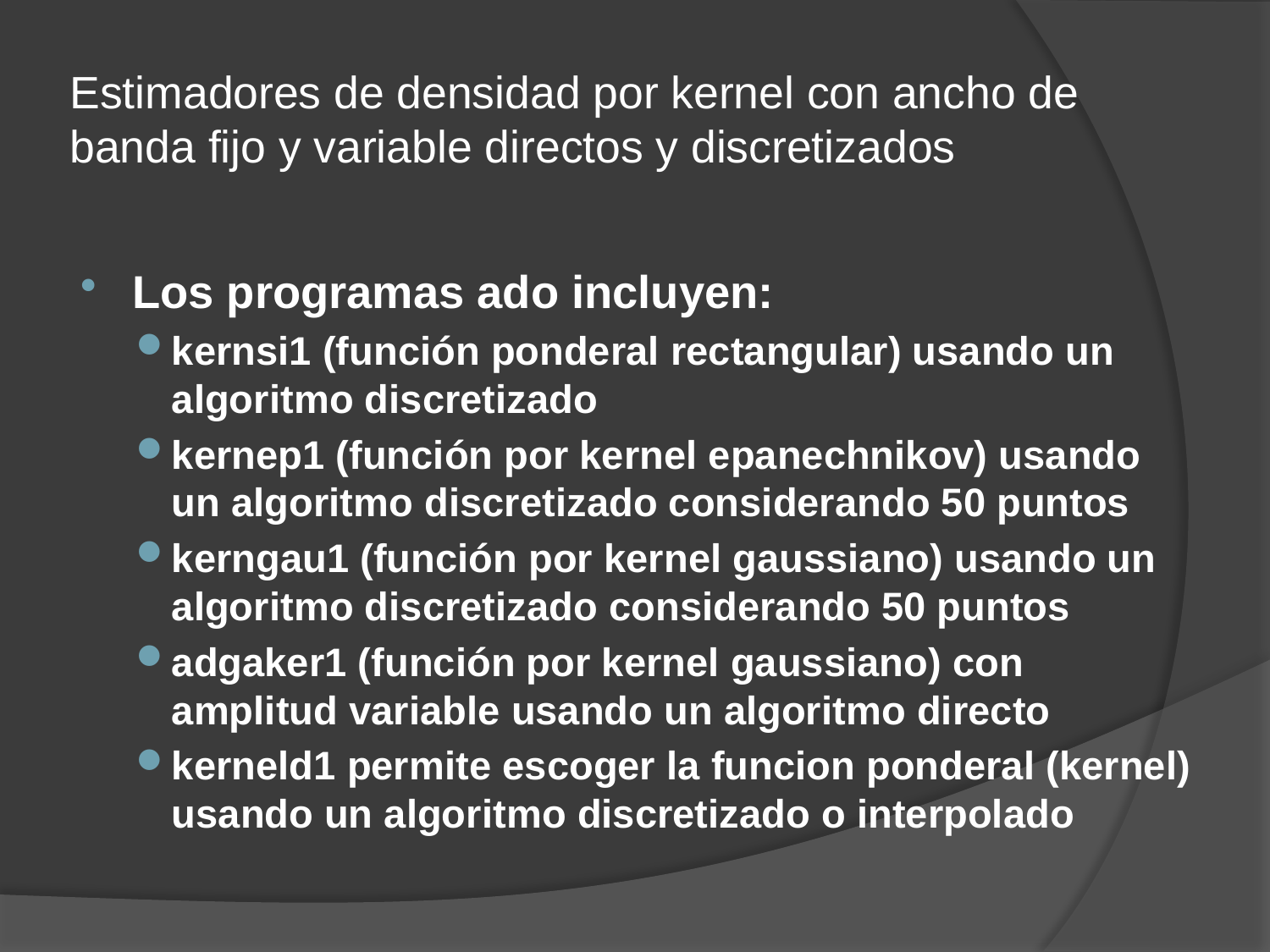

# Estimadores de densidad por kernel con ancho de banda fijo y variable directos y discretizados
Los programas ado incluyen:
kernsi1 (función ponderal rectangular) usando un algoritmo discretizado
kernep1 (función por kernel epanechnikov) usando un algoritmo discretizado considerando 50 puntos
kerngau1 (función por kernel gaussiano) usando un algoritmo discretizado considerando 50 puntos
adgaker1 (función por kernel gaussiano) con amplitud variable usando un algoritmo directo
kerneld1 permite escoger la funcion ponderal (kernel) usando un algoritmo discretizado o interpolado